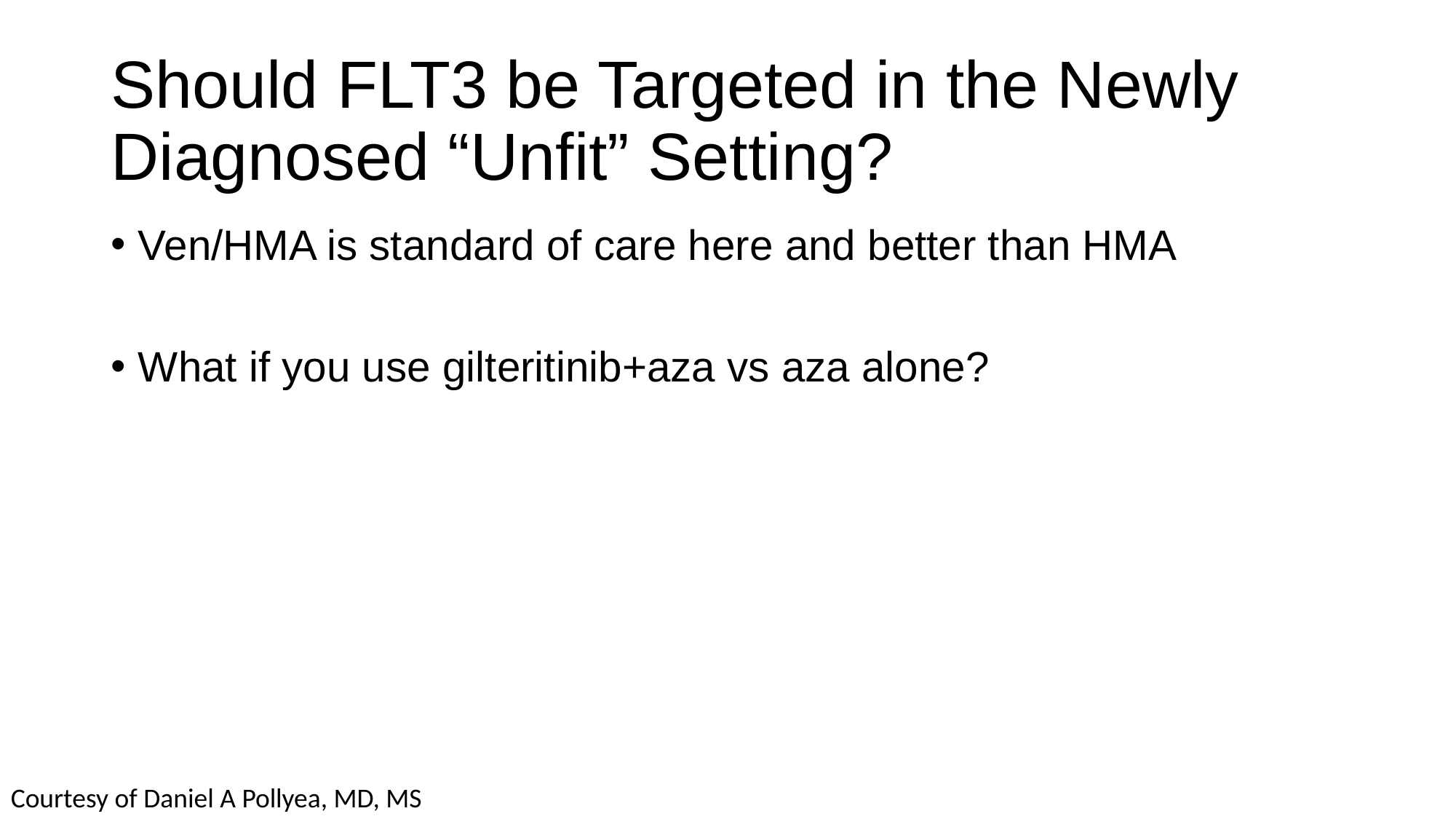

# Should FLT3 be Targeted in the Newly Diagnosed “Unfit” Setting?
Ven/HMA is standard of care here and better than HMA

What if you use gilteritinib+aza vs aza alone?
Courtesy of Daniel A Pollyea, MD, MS